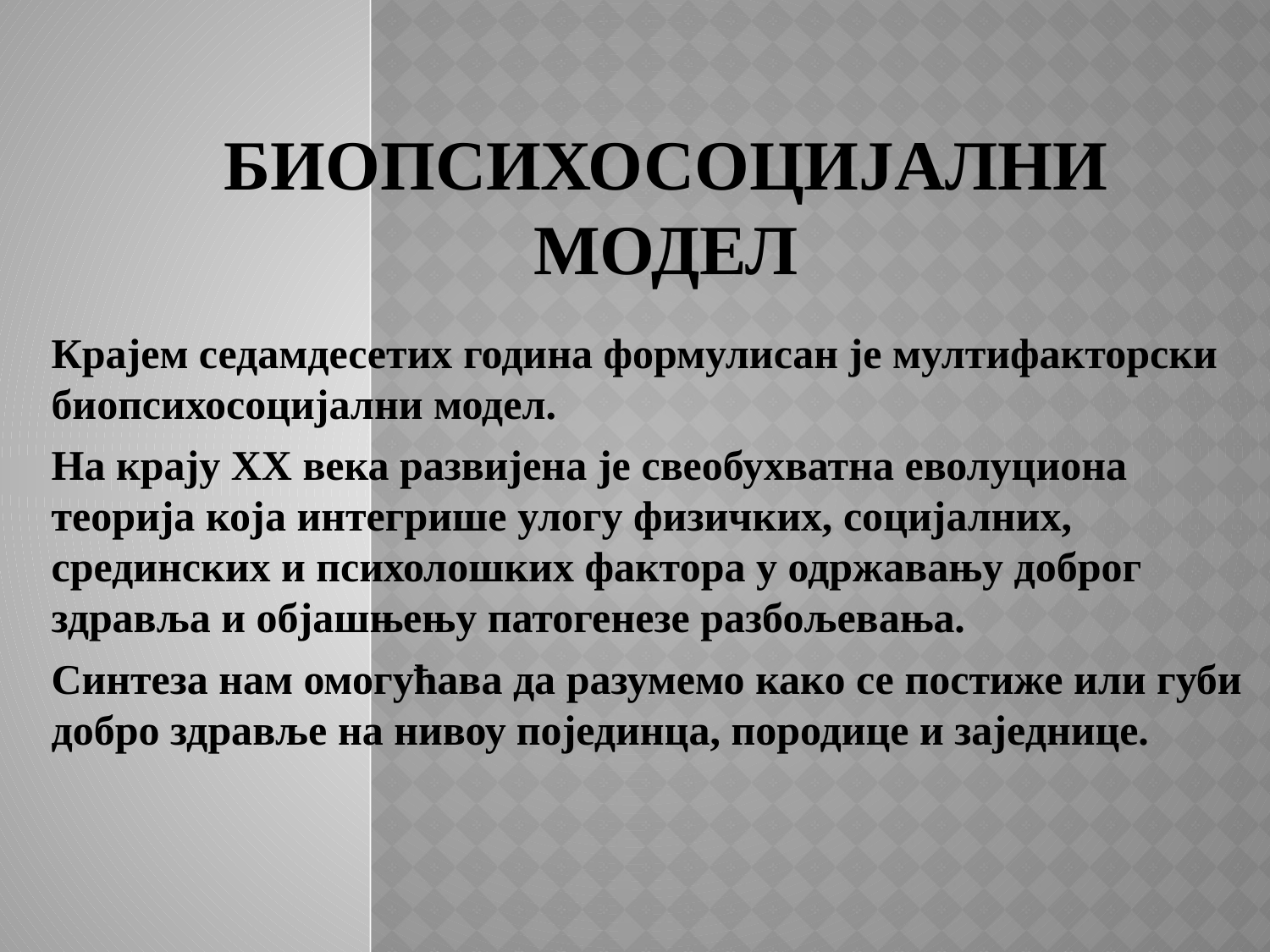

# Биопсихосоцијални модел
Крајем седамдесетих година формулисан је мултифакторски биопсихосоцијални модел.
На крају XX века развијена је свеобухватна еволуциона теорија која интегрише улогу физичких, социјалних, срединских и психолошких фактора у одржавању доброг здравља и објашњењу патогенезе разбољевања.
Синтеза нам омогућава да разумемо како се постиже или губи добро здравље на нивоу појединца, породице и заједнице.